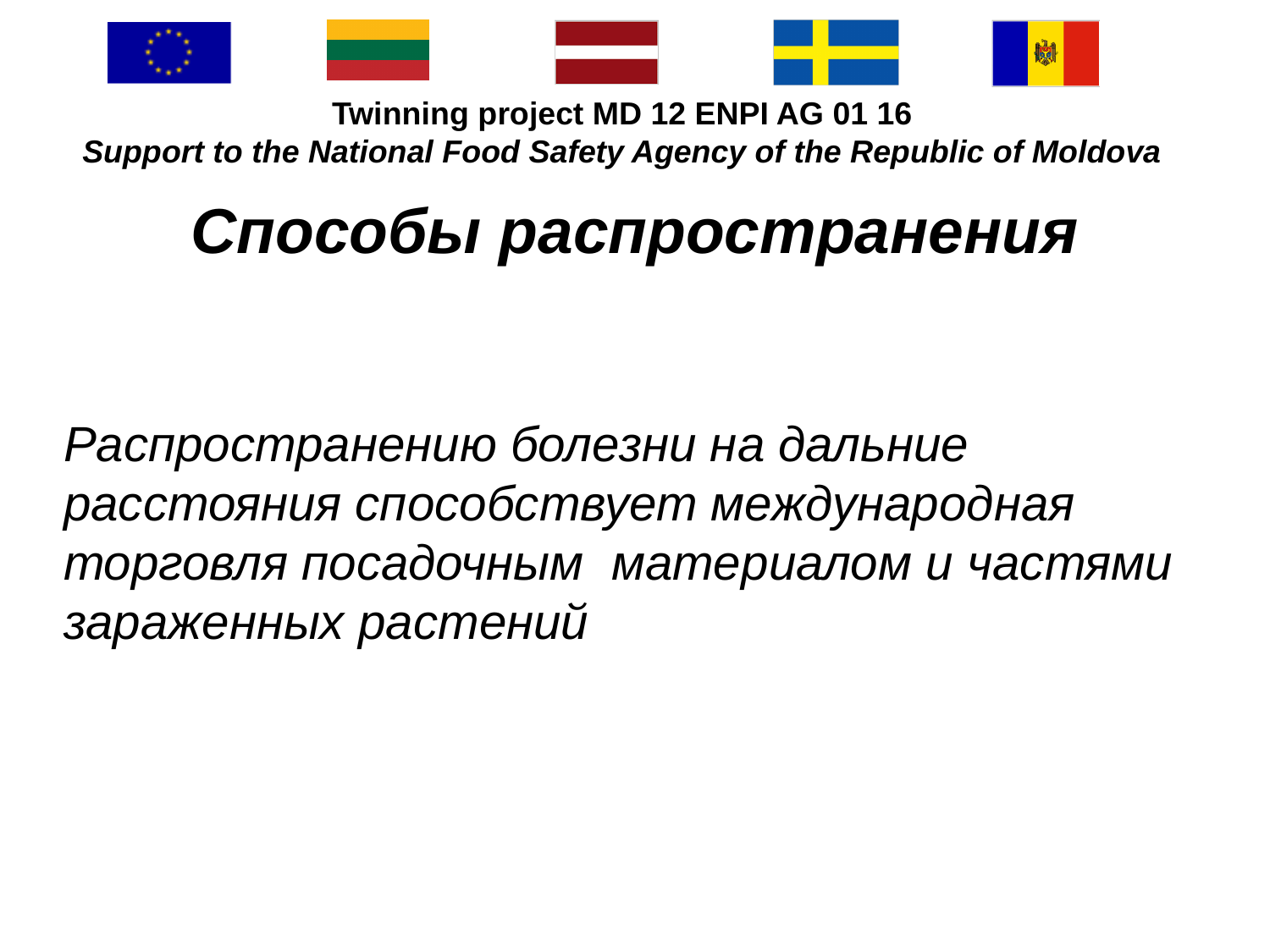

#
Способы распространения
Распространению болезни на дальние расстояния способствует международная торговля посадочным  материалом и частями зараженных растений